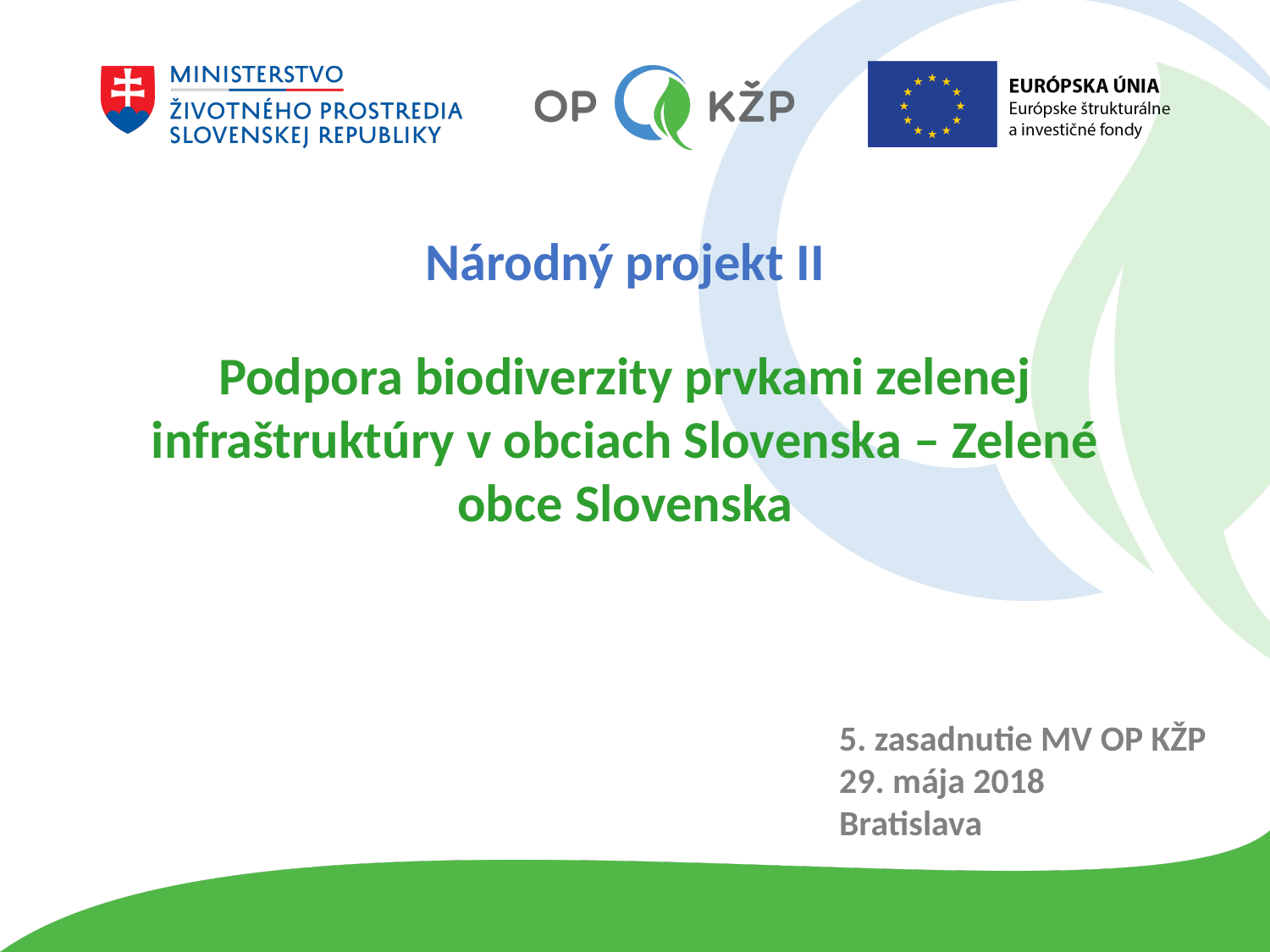

Národný projekt II

Podpora biodiverzity prvkami zelenej infraštruktúry v obciach Slovenska – Zelené obce Slovenska

5. zasadnutie MV OP KŽP
29. mája 2018
Bratislava